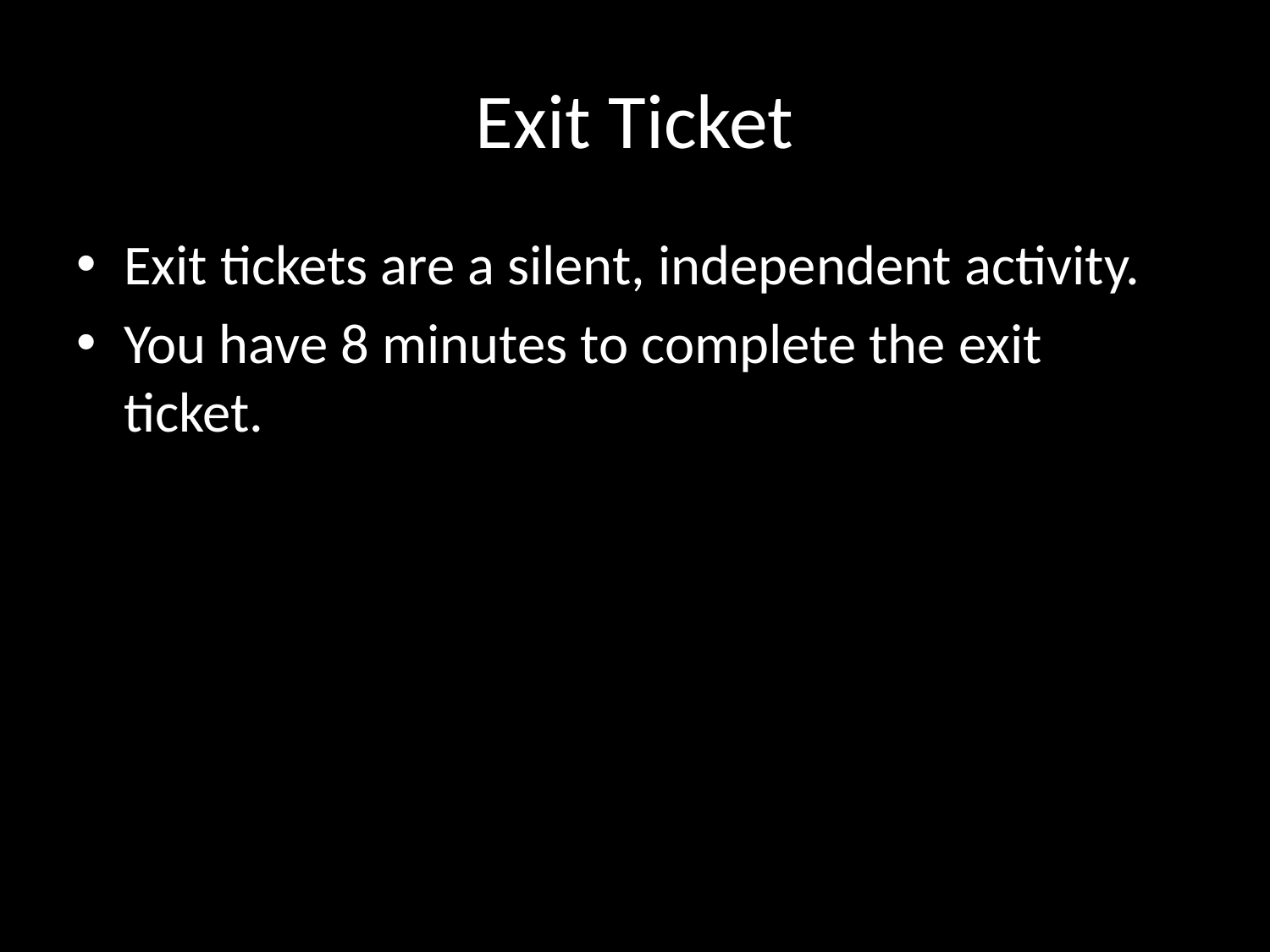

# Exit Ticket
Exit tickets are a silent, independent activity.
You have 8 minutes to complete the exit ticket.